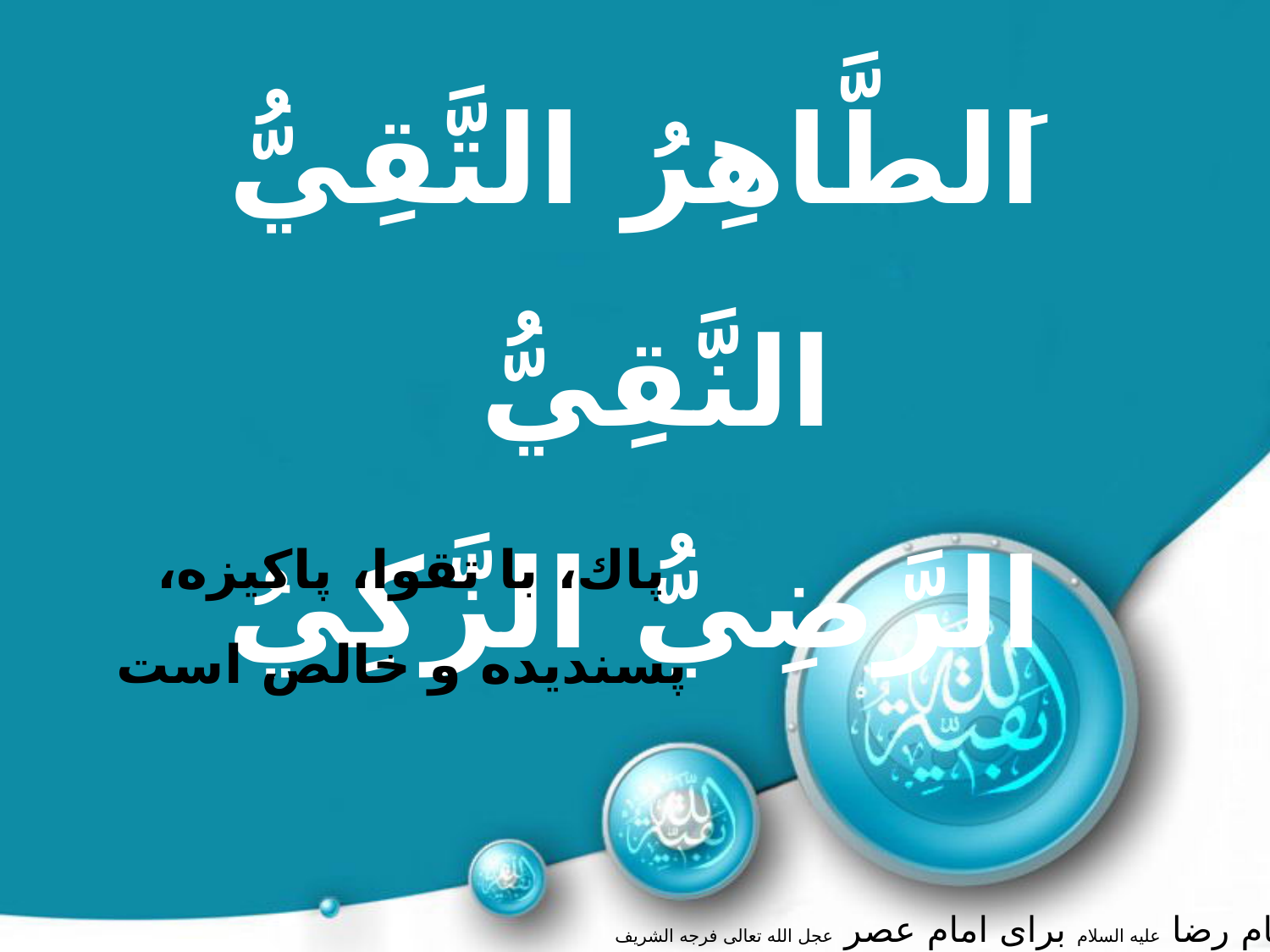

اَلطَّاهِرُ التَّقِيُّ النَّقِيُّ
الرَّضِيُّ الزَّكِيُ‏
پاك، با تقوا، پاكيزه،
پسنديده و خالص است